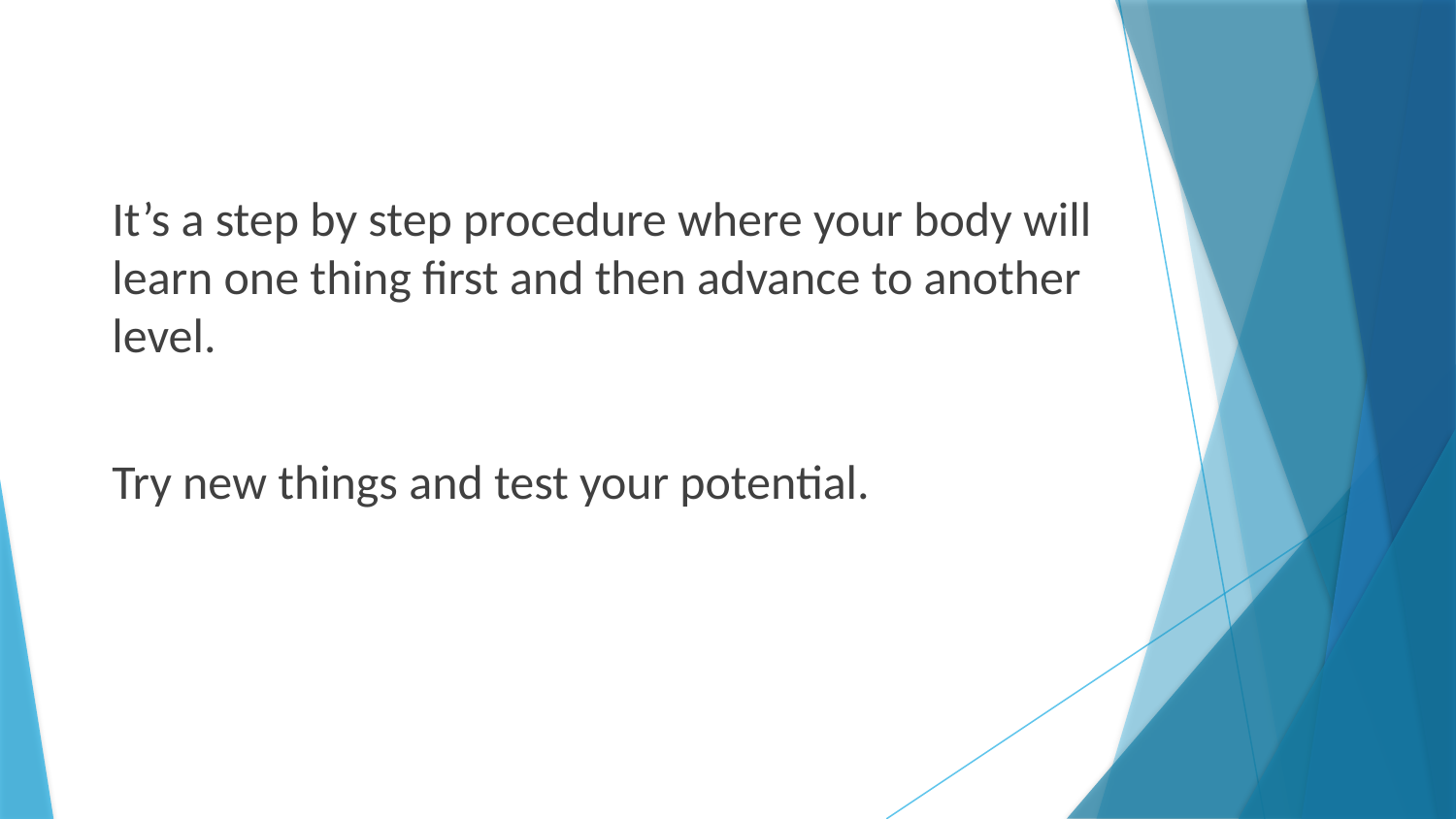

It’s a step by step procedure where your body will learn one thing first and then advance to another level.

Try new things and test your potential.